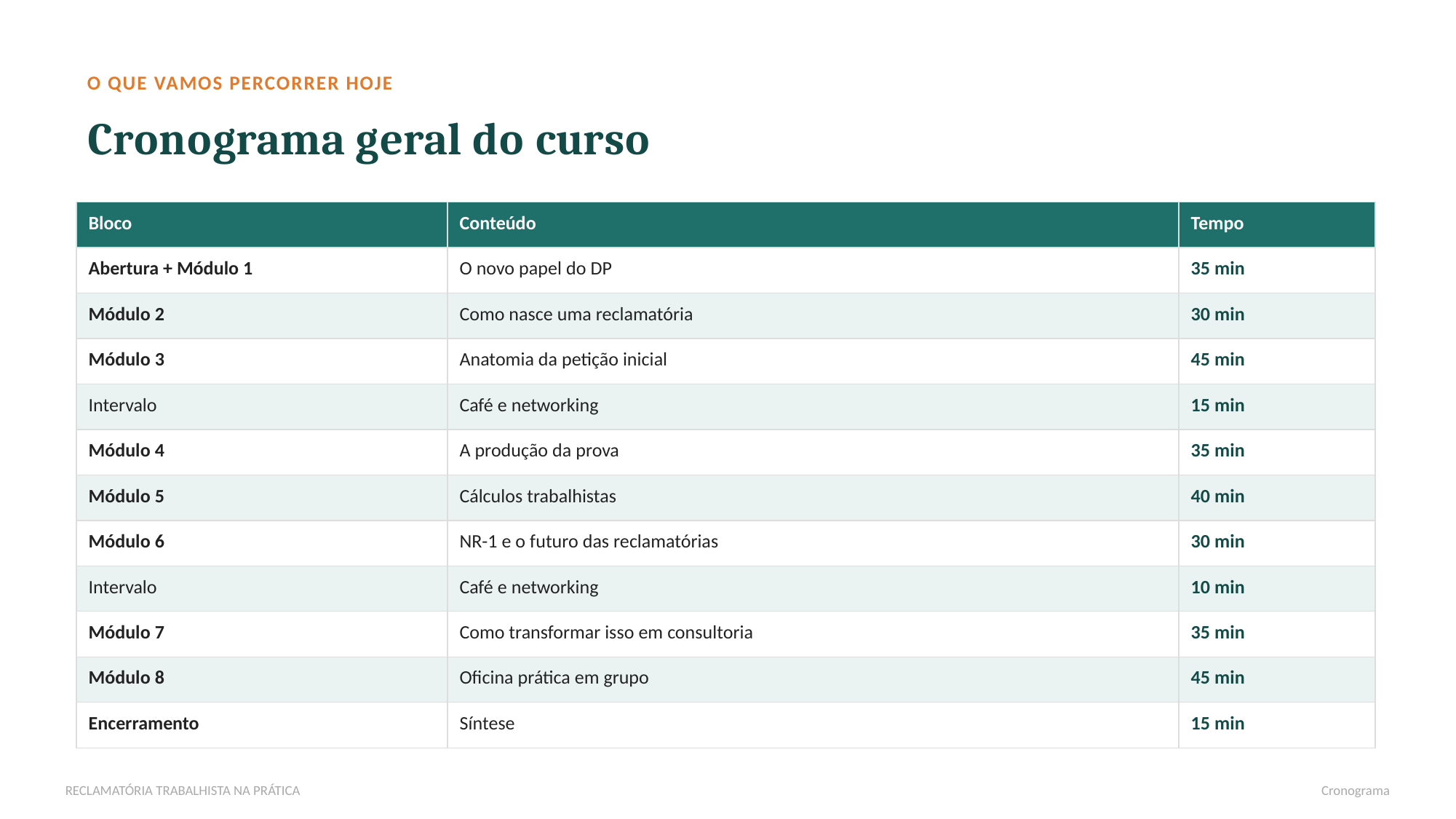

O QUE VAMOS PERCORRER HOJE
Cronograma geral do curso
| Bloco | Conteúdo | Tempo |
| --- | --- | --- |
| Abertura + Módulo 1 | O novo papel do DP | 35 min |
| Módulo 2 | Como nasce uma reclamatória | 30 min |
| Módulo 3 | Anatomia da petição inicial | 45 min |
| Intervalo | Café e networking | 15 min |
| Módulo 4 | A produção da prova | 35 min |
| Módulo 5 | Cálculos trabalhistas | 40 min |
| Módulo 6 | NR-1 e o futuro das reclamatórias | 30 min |
| Intervalo | Café e networking | 10 min |
| Módulo 7 | Como transformar isso em consultoria | 35 min |
| Módulo 8 | Oficina prática em grupo | 45 min |
| Encerramento | Síntese | 15 min |
RECLAMATÓRIA TRABALHISTA NA PRÁTICA
Cronograma